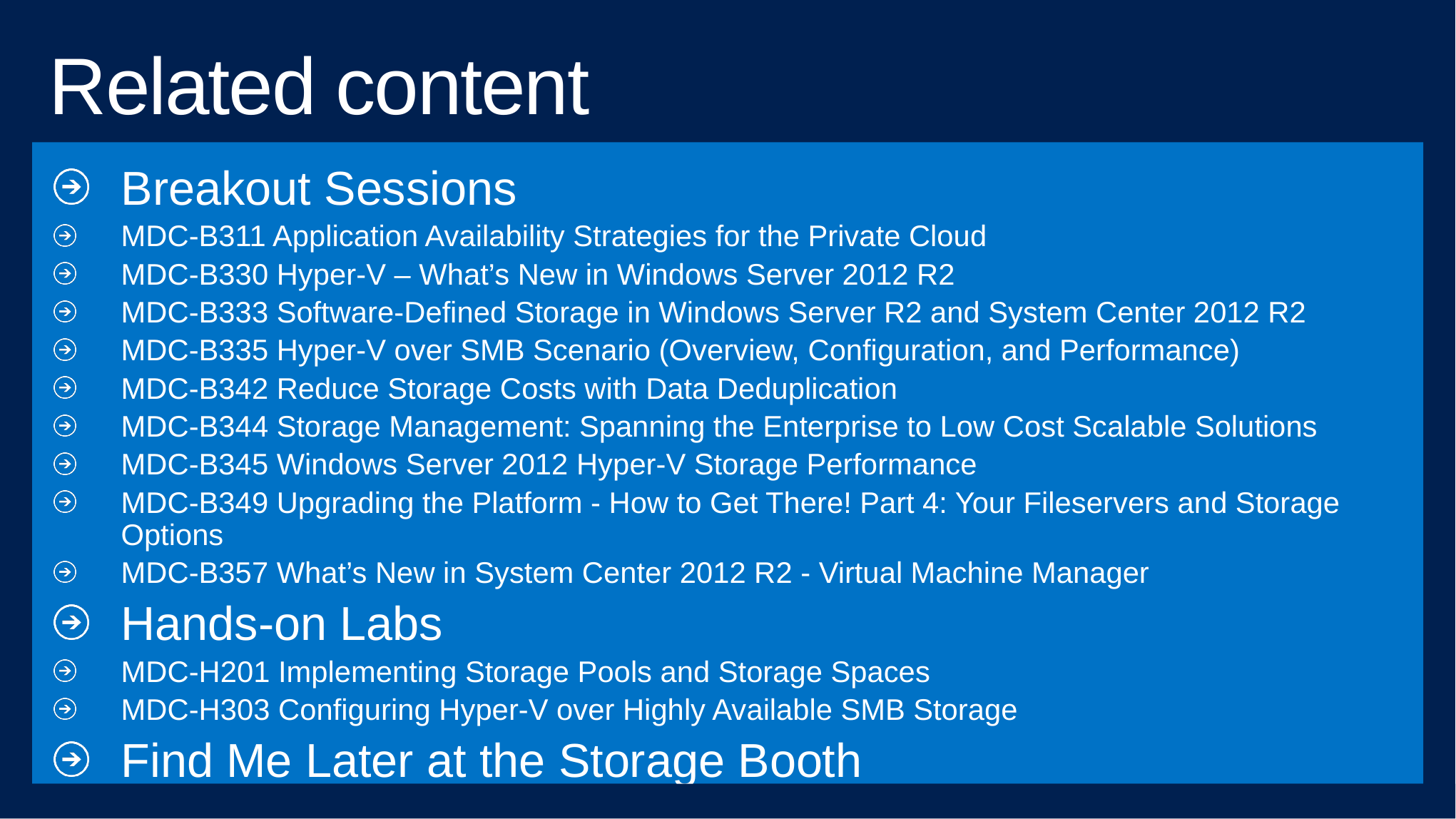

# Related content

Breakout Sessions
MDC-B311 Application Availability Strategies for the Private Cloud
MDC-B330 Hyper-V – What’s New in Windows Server 2012 R2
MDC-B333 Software-Defined Storage in Windows Server R2 and System Center 2012 R2
MDC-B335 Hyper-V over SMB Scenario (Overview, Configuration, and Performance)
MDC-B342 Reduce Storage Costs with Data Deduplication
MDC-B344 Storage Management: Spanning the Enterprise to Low Cost Scalable Solutions
MDC-B345 Windows Server 2012 Hyper-V Storage Performance
MDC-B349 Upgrading the Platform - How to Get There! Part 4: Your Fileservers and Storage Options
MDC-B357 What’s New in System Center 2012 R2 - Virtual Machine Manager
Hands-on Labs
MDC-H201 Implementing Storage Pools and Storage Spaces
MDC-H303 Configuring Hyper-V over Highly Available SMB Storage
Find Me Later at the Storage Booth